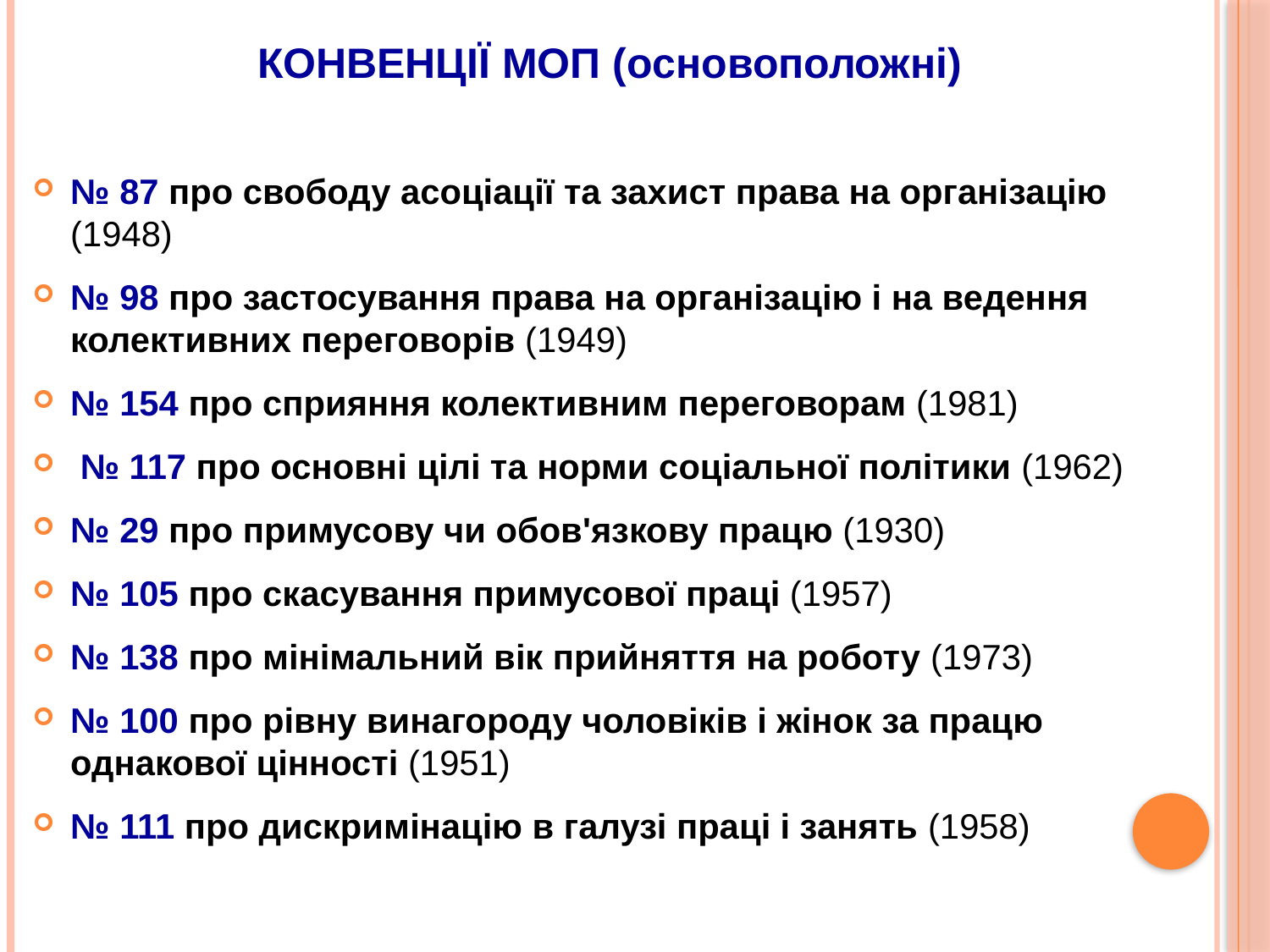

КОНВЕНЦІЇ МОП (основоположні)

№ 87 про свободу асоціації та захист права на організацію (1948)
№ 98 про застосування права на організацію і на ведення колективних переговорів (1949)
№ 154 про сприяння колективним переговорам (1981)
 № 117 про основні цілі та норми соціальної політики (1962)
№ 29 про примусову чи обов'язкову працю (1930)
№ 105 про скасування примусової праці (1957)
№ 138 про мінімальний вік прийняття на роботу (1973)
№ 100 про рівну винагороду чоловіків і жінок за працю однакової цінності (1951)
№ 111 про дискримінацію в галузі праці і занять (1958)